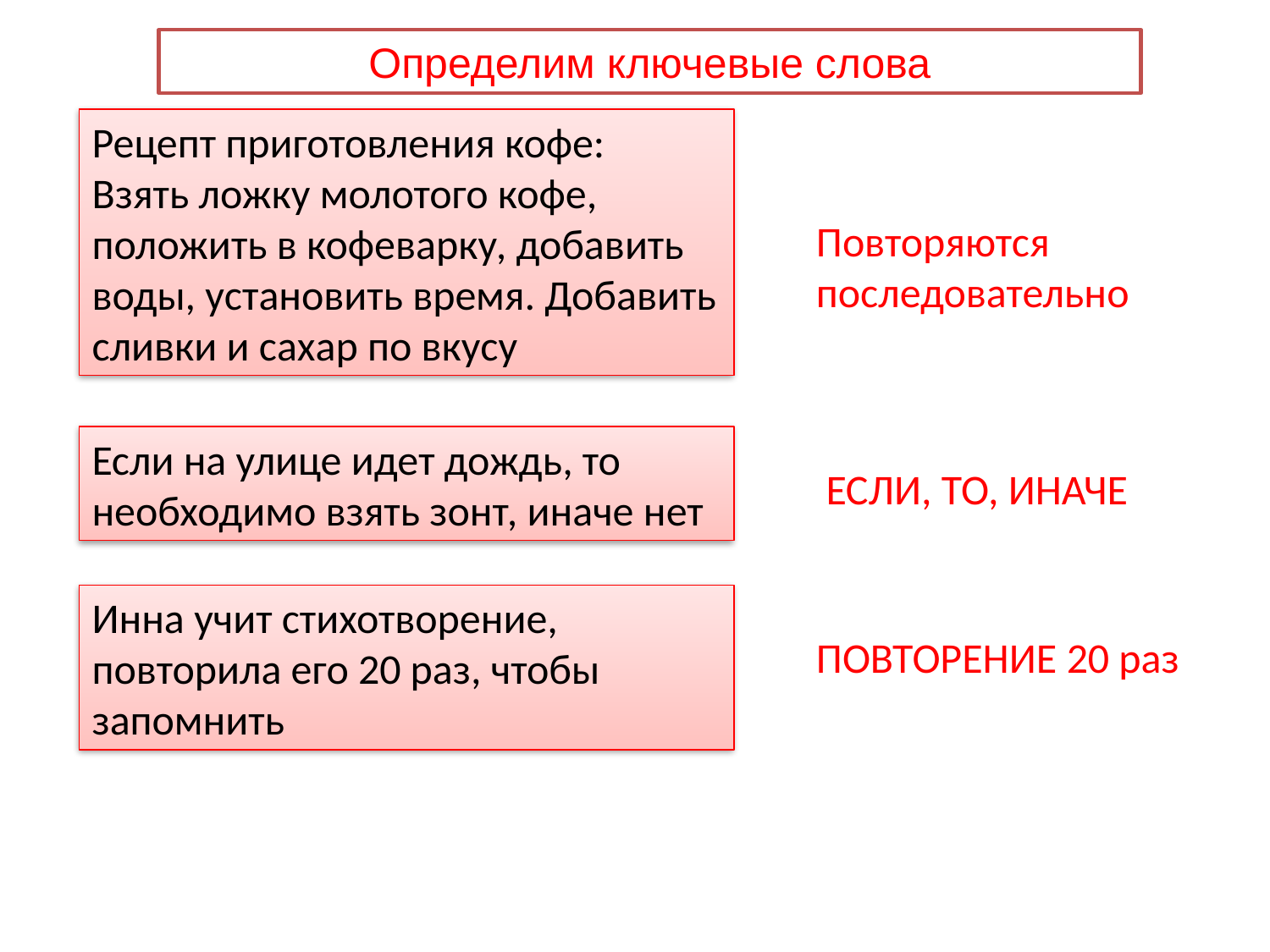

Определим ключевые слова
Рецепт приготовления кофе:
Взять ложку молотого кофе, положить в кофеварку, добавить воды, установить время. Добавить сливки и сахар по вкусу
Повторяются последовательно
Если на улице идет дождь, то необходимо взять зонт, иначе нет
ЕСЛИ, ТО, ИНАЧЕ
Инна учит стихотворение, повторила его 20 раз, чтобы запомнить
ПОВТОРЕНИЕ 20 раз